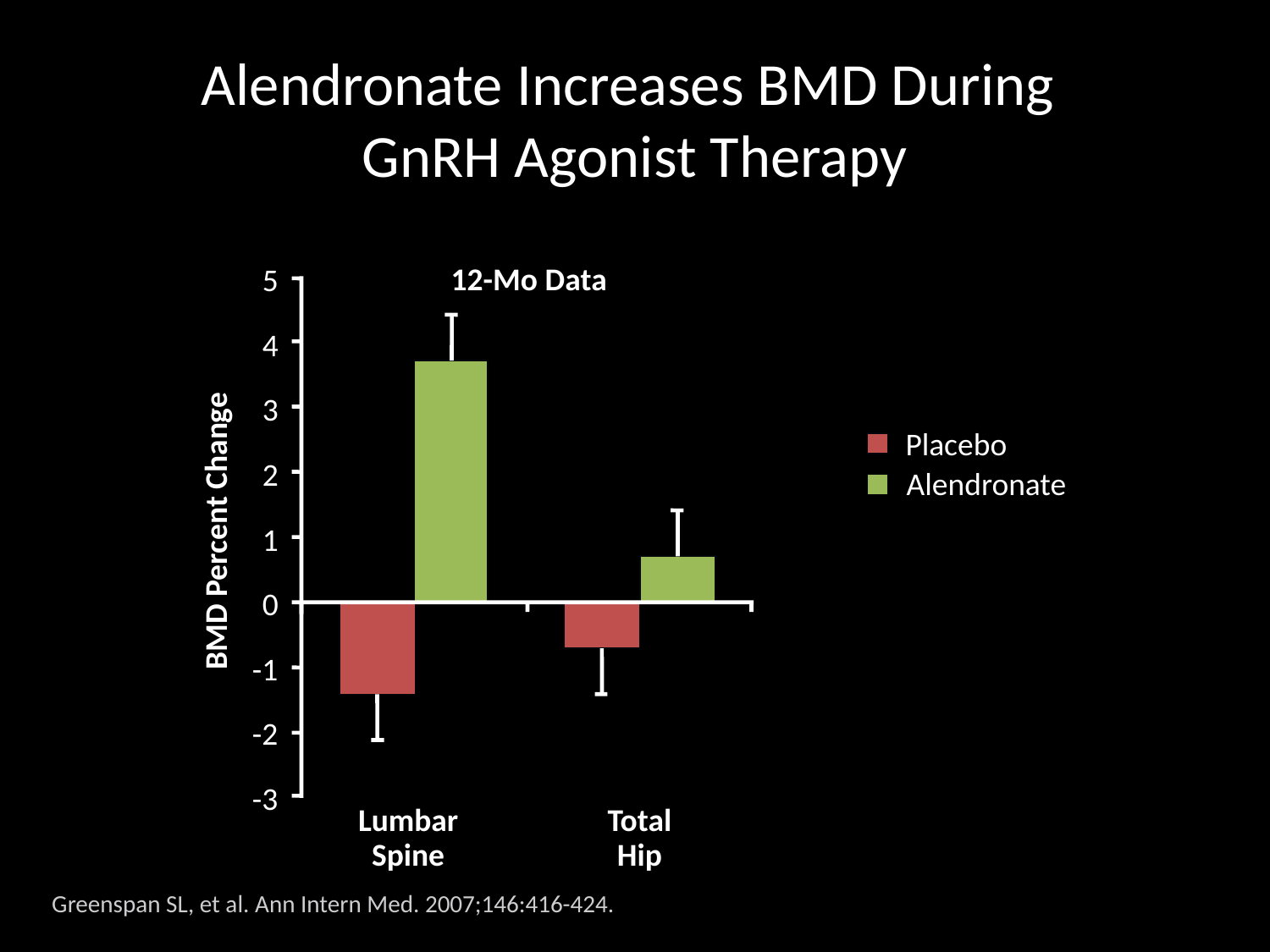

Alendronate Increases BMD During
GnRH Agonist Therapy
12-Mo Data
5

4

3

Placebo

2
Alendronate

BMD Percent Change
1

0

-1

-2

-3

Lumbar
Spine
Total
Hip
Greenspan SL, et al. Ann Intern Med. 2007;146:416-424.